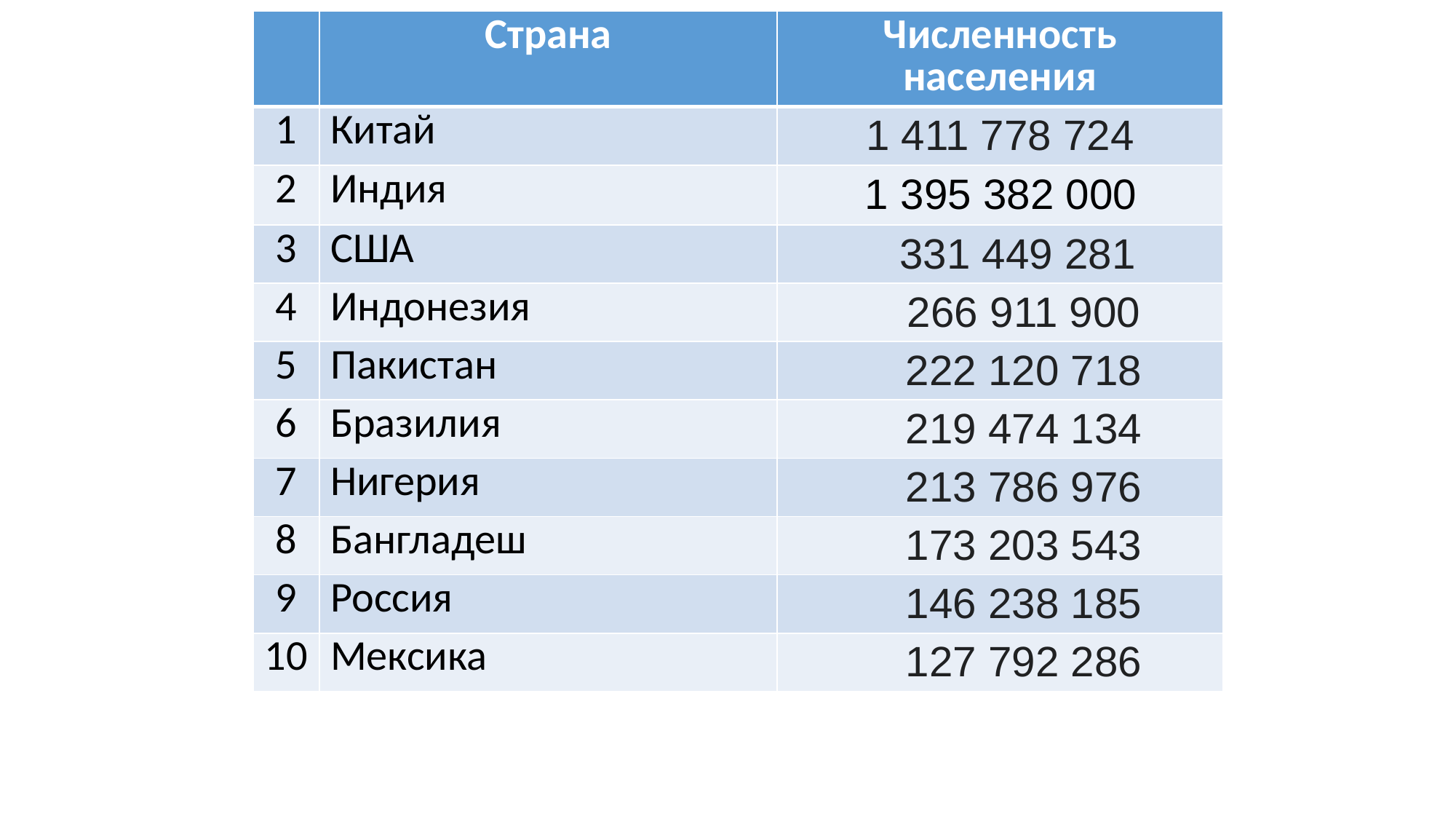

|  | Страна | Численность населения |
| --- | --- | --- |
| 1 | Китай | 1 411 778 724 |
| 2 | Индия | 1 395 382 000 |
| 3 | США | 331 449 281 |
| 4 | Индонезия | 266 911 900 |
| 5 | Пакистан | 222 120 718 |
| 6 | Бразилия | 219 474 134 |
| 7 | Нигерия | 213 786 976 |
| 8 | Бангладеш | 173 203 543 |
| 9 | Россия | 146 238 185 |
| 10 | Мексика | 127 792 286 |